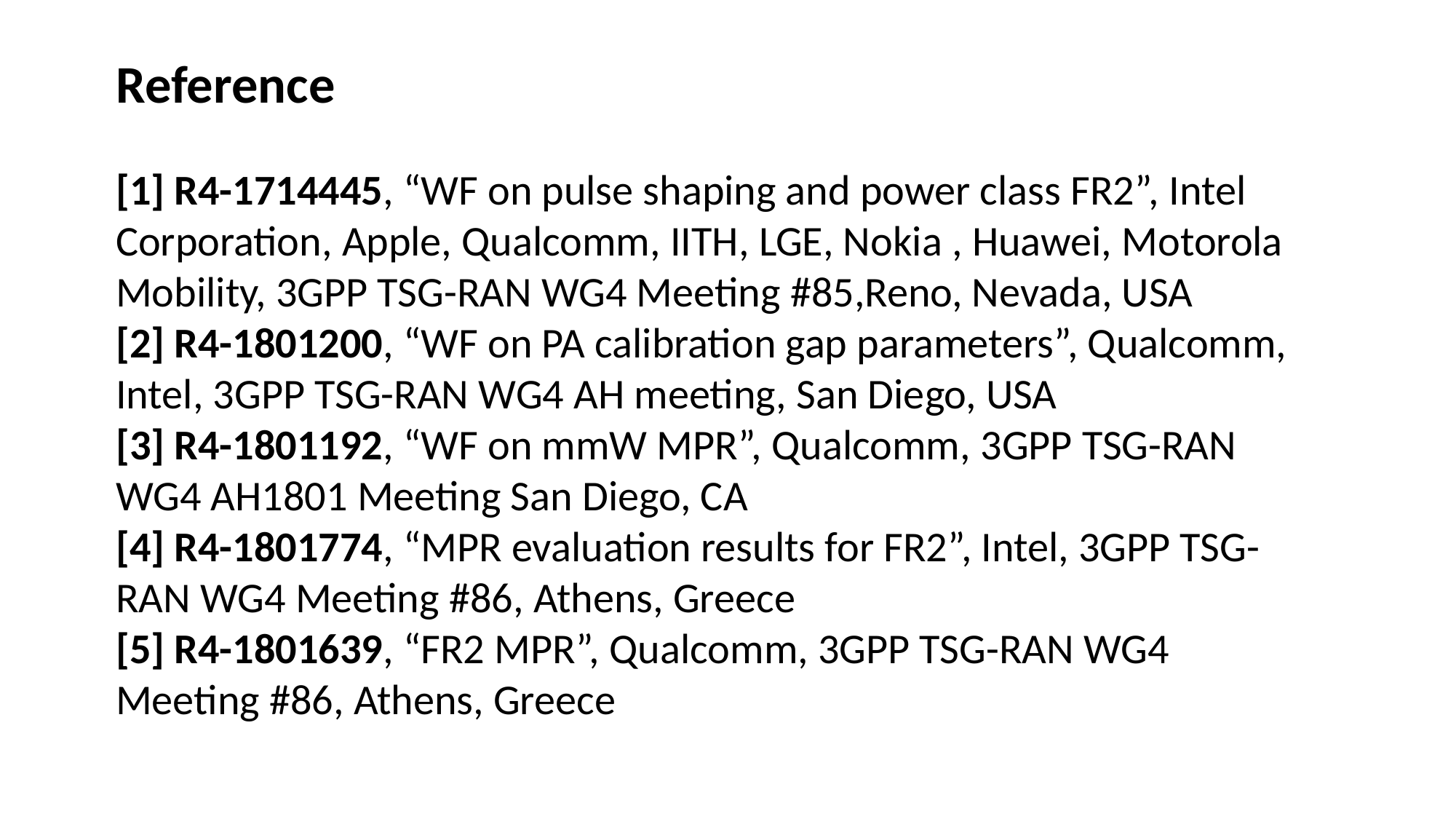

# Reference
[1] R4-1714445, “WF on pulse shaping and power class FR2”, Intel Corporation, Apple, Qualcomm, IITH, LGE, Nokia , Huawei, Motorola Mobility, 3GPP TSG-RAN WG4 Meeting #85,Reno, Nevada, USA
[2] R4-1801200, “WF on PA calibration gap parameters”, Qualcomm, Intel, 3GPP TSG-RAN WG4 AH meeting, San Diego, USA
[3] R4-1801192, “WF on mmW MPR”, Qualcomm, 3GPP TSG-RAN WG4 AH1801 Meeting San Diego, CA
[4] R4-1801774, “MPR evaluation results for FR2”, Intel, 3GPP TSG-RAN WG4 Meeting #86, Athens, Greece
[5] R4-1801639, “FR2 MPR”, Qualcomm, 3GPP TSG-RAN WG4 Meeting #86, Athens, Greece